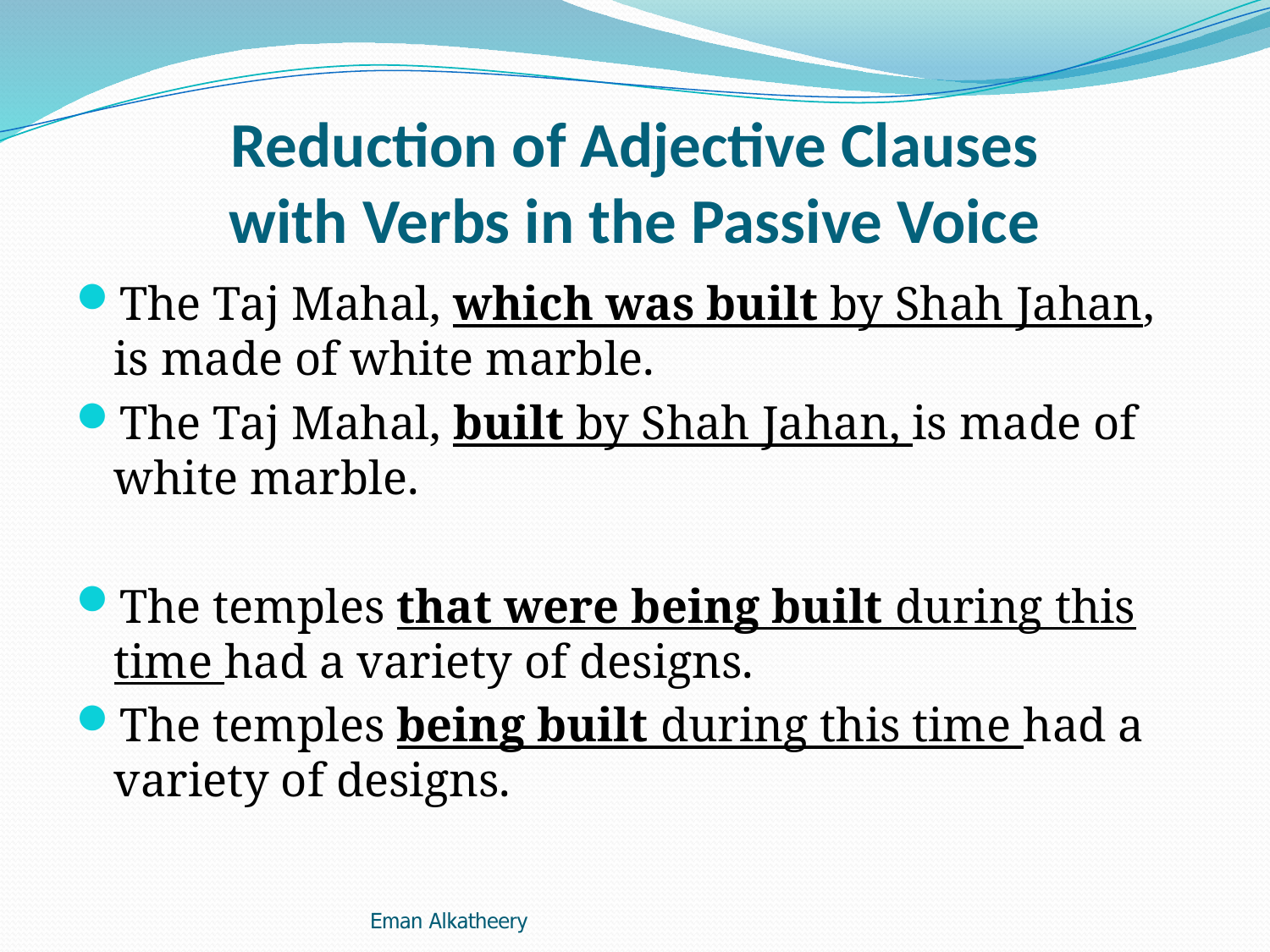

# Reduction of Adjective Clauses with Verbs in the Passive Voice
The Taj Mahal, which was built by Shah Jahan, is made of white marble.
The Taj Mahal, built by Shah Jahan, is made of white marble.

The temples that were being built during this time had a variety of designs.
The temples being built during this time had a variety of designs.

Eman Alkatheery